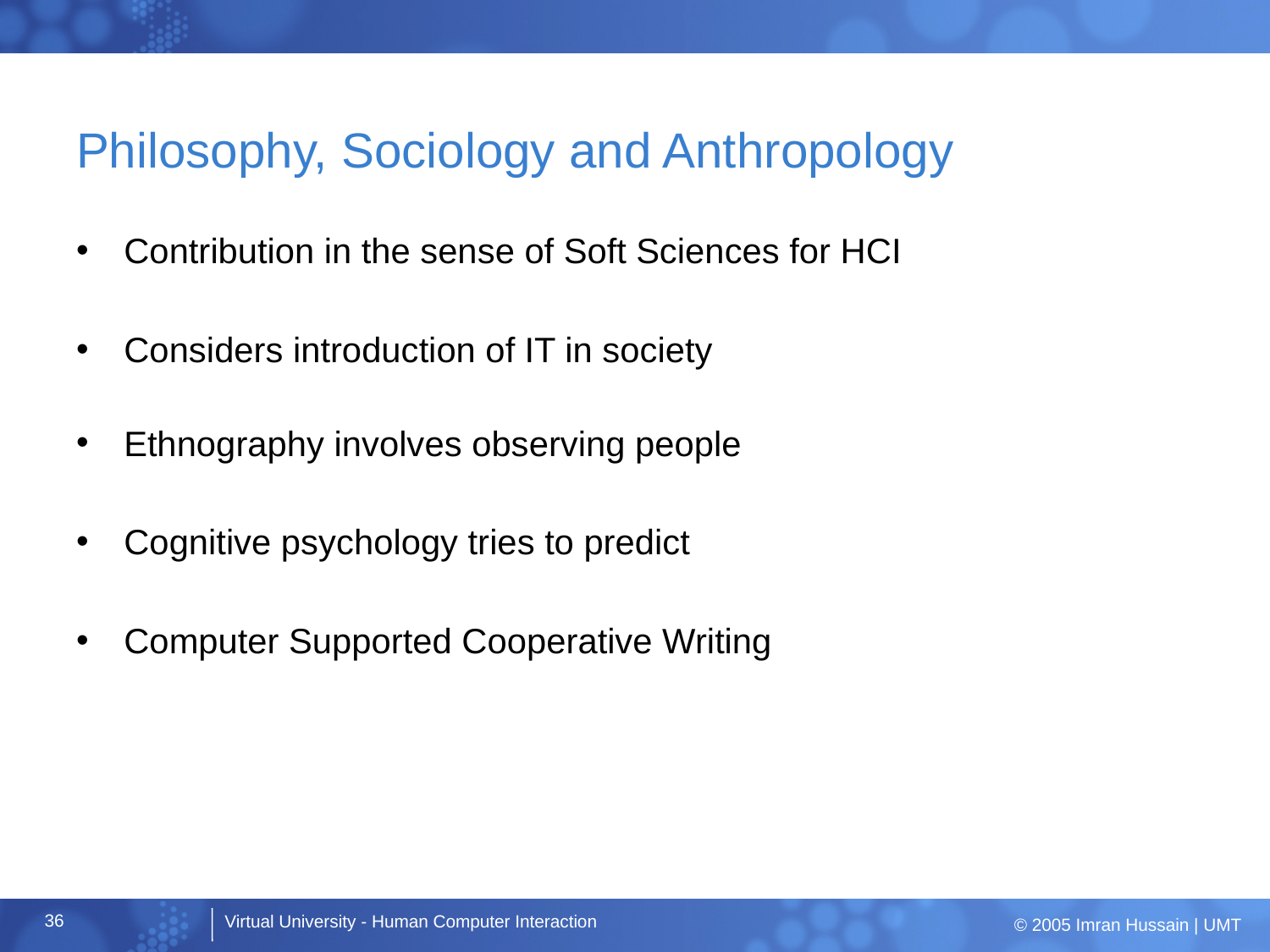

# Philosophy, Sociology and Anthropology
Contribution in the sense of Soft Sciences for HCI

Considers introduction of IT in society

Ethnography involves observing people

Cognitive psychology tries to predict

Computer Supported Cooperative Writing